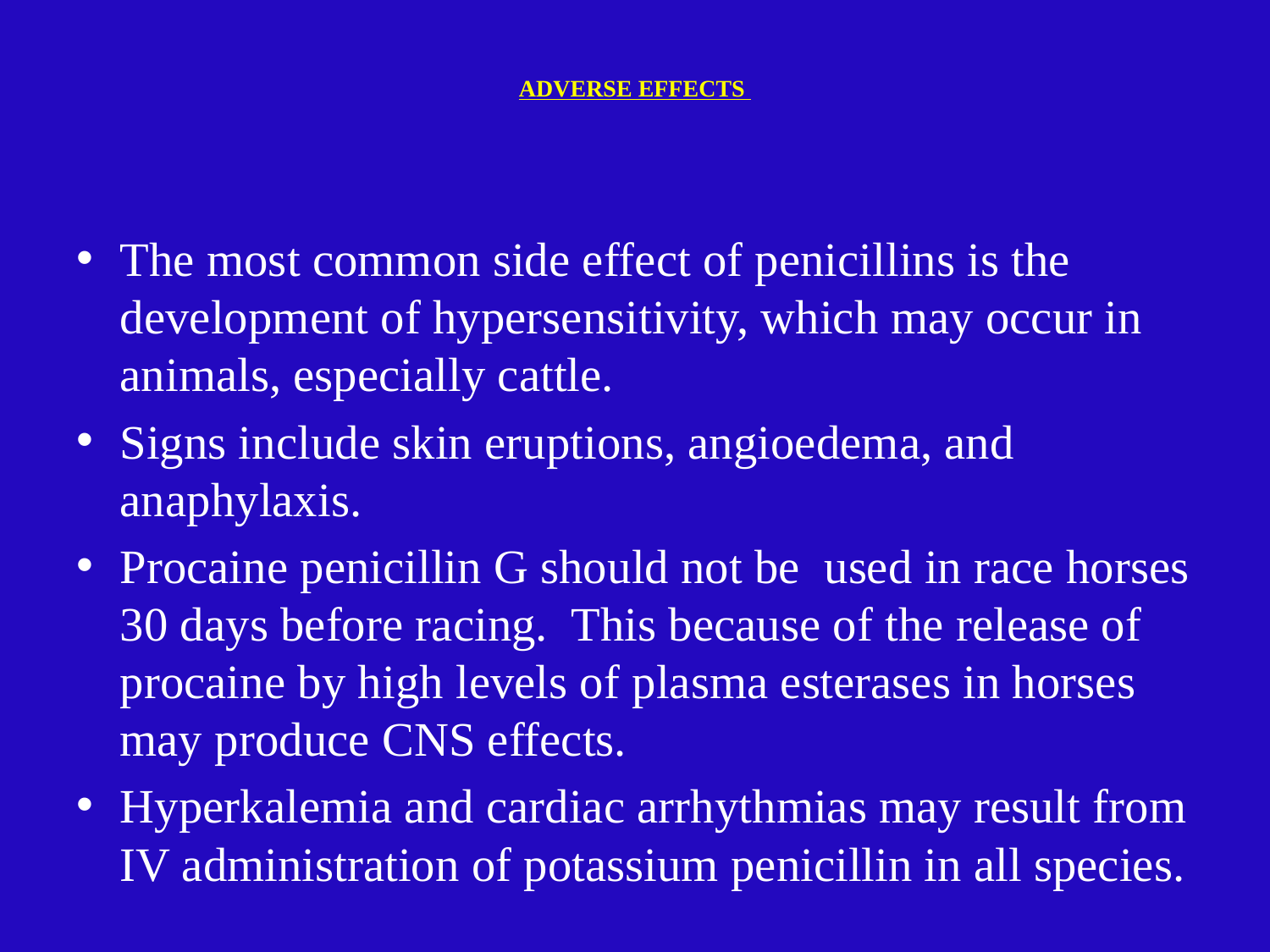

# ADVERSE EFFECTS
The most common side effect of penicillins is the development of hypersensitivity, which may occur in animals, especially cattle.
Signs include skin eruptions, angioedema, and anaphylaxis.
Procaine penicillin G should not be  used in race horses 30 days before racing.  This because of the release of procaine by high levels of plasma esterases in horses may produce CNS effects.
Hyperkalemia and cardiac arrhythmias may result from IV administration of potassium penicillin in all species.